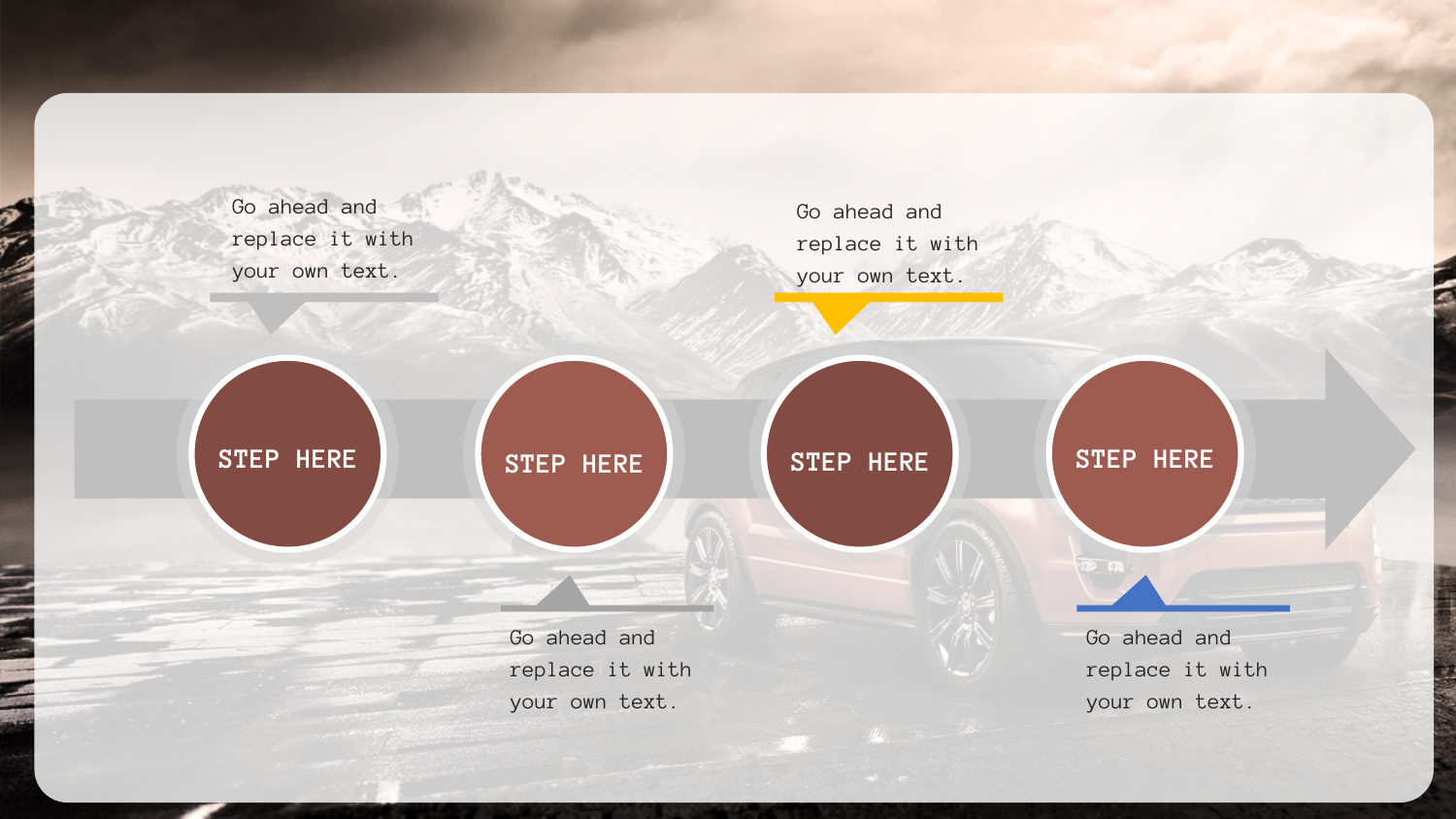

#

Go ahead and replace it with your own text.
Go ahead and replace it with your own text.

STEP HERE

STEP HERE

STEP HERE

STEP HERE

Go ahead and replace it with your own text.
Go ahead and replace it with your own text.